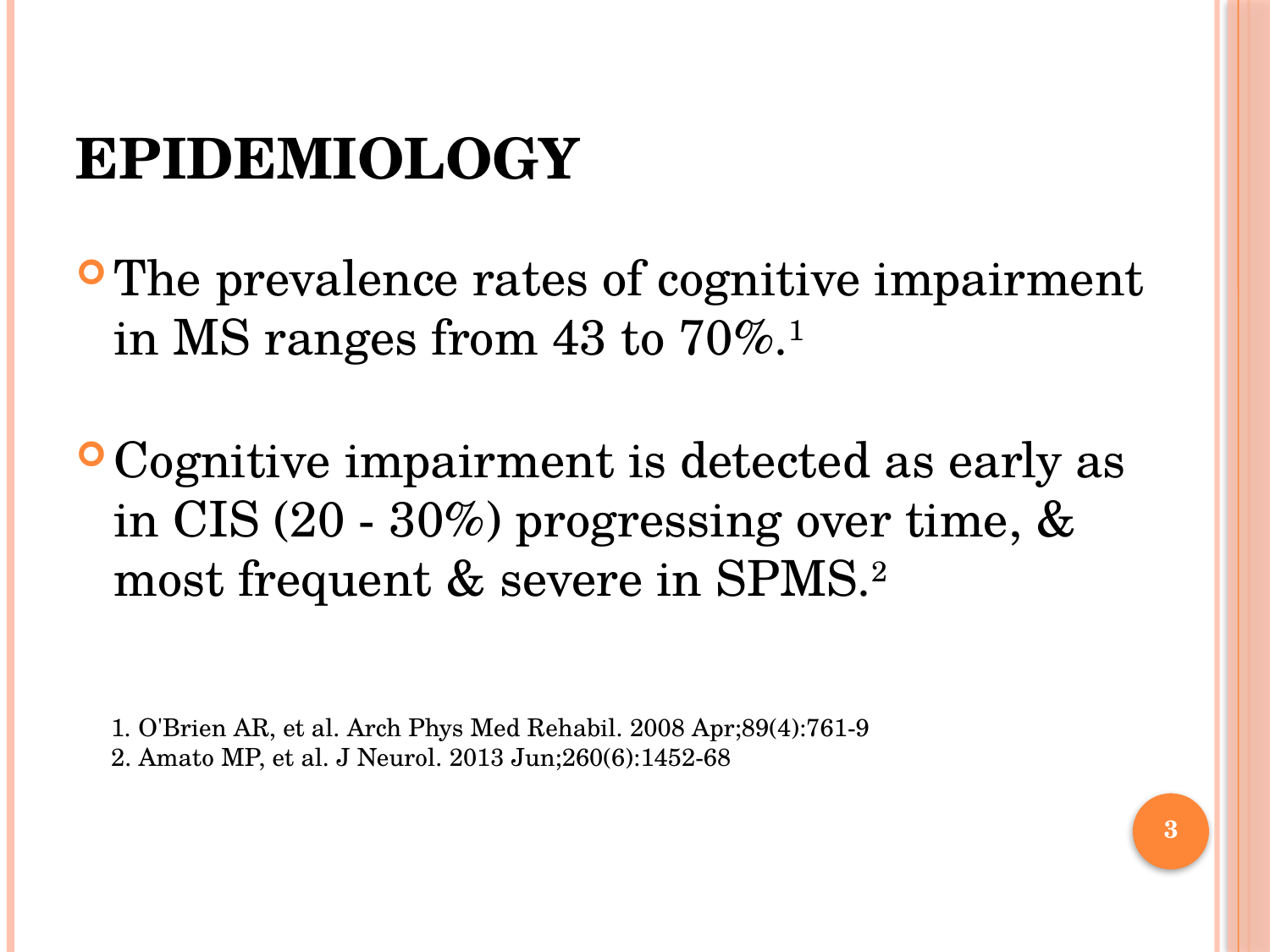

# Epidemiology
The prevalence rates of cognitive impairment in MS ranges from 43 to 70%.1

Cognitive impairment is detected as early as in CIS (20 - 30%) progressing over time, & most frequent & severe in SPMS.2

     1. O'Brien AR, et al. Arch Phys Med Rehabil. 2008 Apr;89(4):761-9
     2. Amato MP, et al. J Neurol. 2013 Jun;260(6):1452-68
3